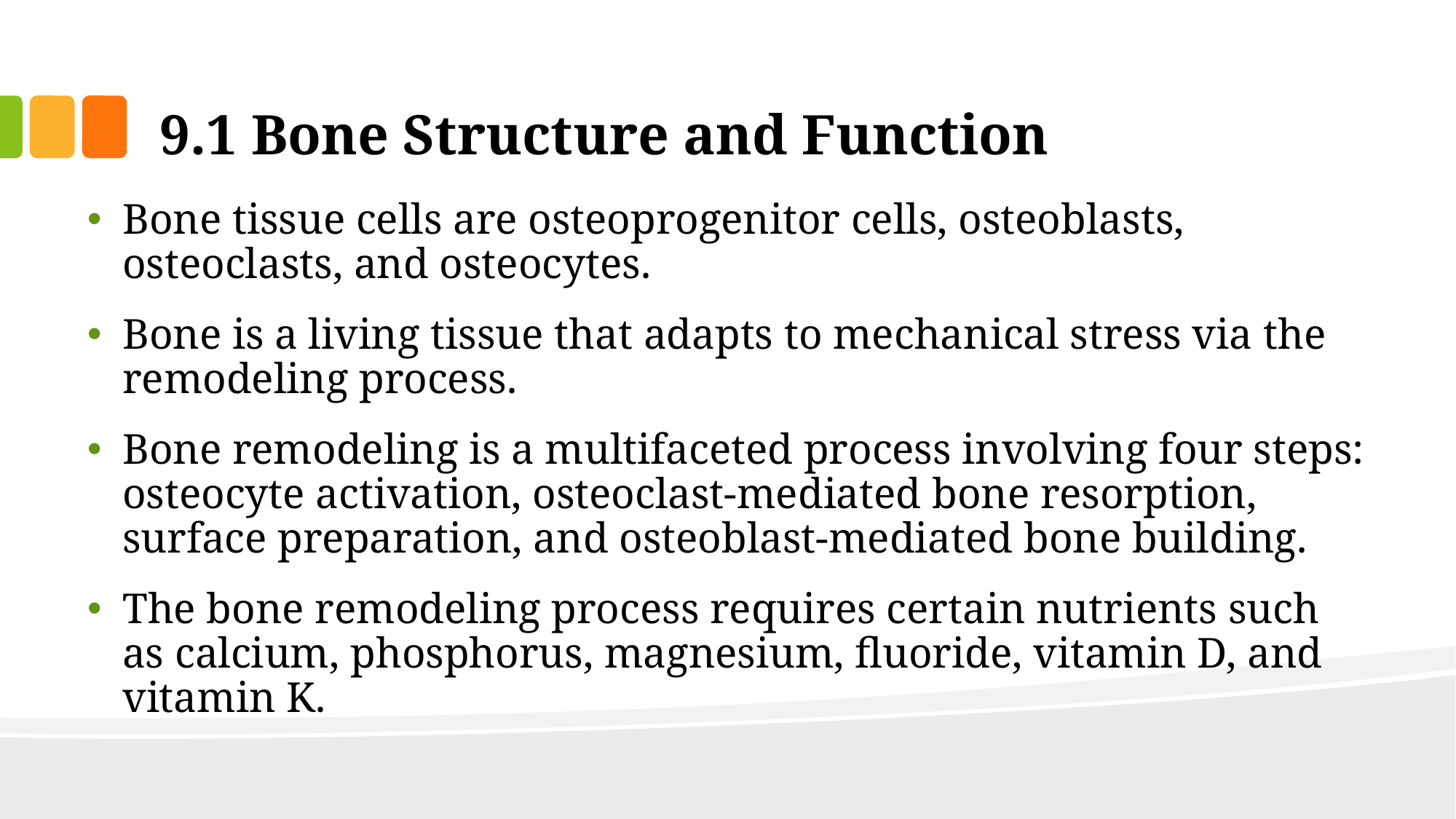

# 9.1 Bone Structure and Function
Bone tissue cells are osteoprogenitor cells, osteoblasts, osteoclasts, and osteocytes.
Bone is a living tissue that adapts to mechanical stress via the remodeling process.
Bone remodeling is a multifaceted process involving four steps: osteocyte activation, osteoclast-mediated bone resorption, surface preparation, and osteoblast-mediated bone building.
The bone remodeling process requires certain nutrients such as calcium, phosphorus, magnesium, fluoride, vitamin D, and vitamin K.